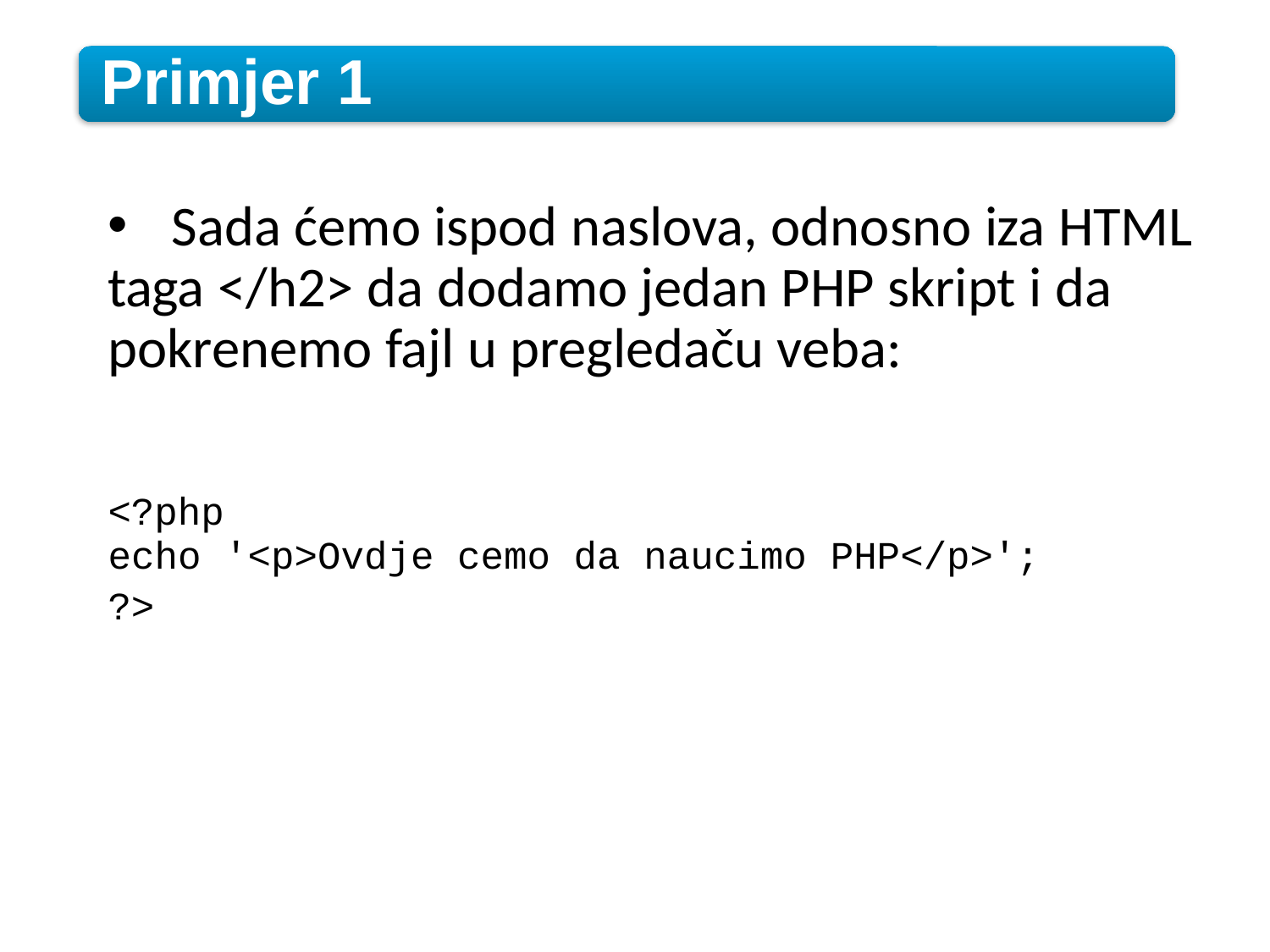

Primjer 1
Sada ćemo ispod naslova, odnosno iza HTML
taga </h2> da dodamo jedan PHP skript i da
pokrenemo fajl u pregledaču veba:
<?php
echo '<p>Ovdje cemo da naucimo PHP</p>';
?>